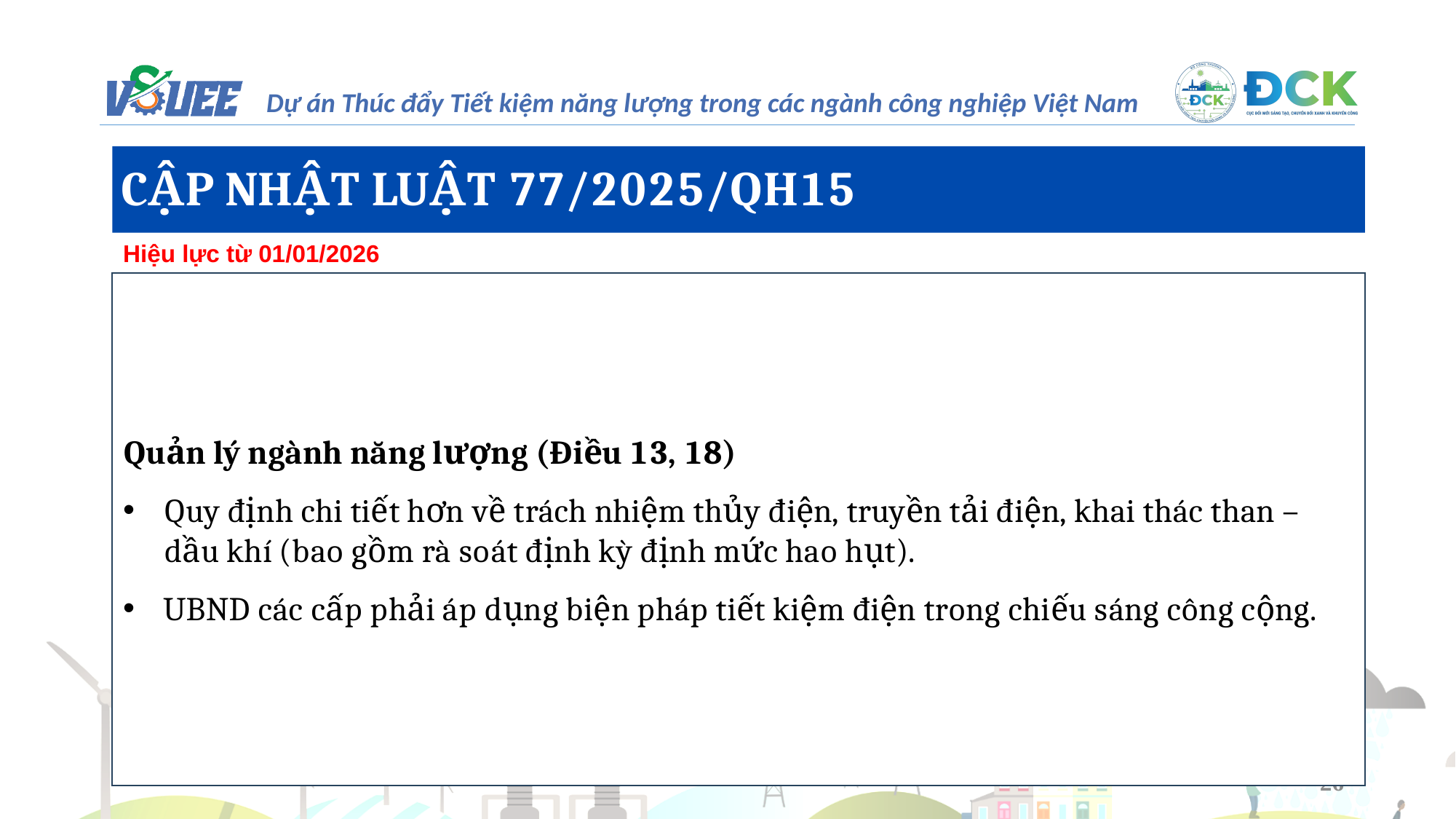

CẬP NHẬT LUẬT 77/2025/QH15
Hiệu lực từ 01/01/2026
Quản lý ngành năng lượng (Điều 13, 18)
Quy định chi tiết hơn về trách nhiệm thủy điện, truyền tải điện, khai thác than – dầu khí (bao gồm rà soát định kỳ định mức hao hụt).
UBND các cấp phải áp dụng biện pháp tiết kiệm điện trong chiếu sáng công cộng.
26